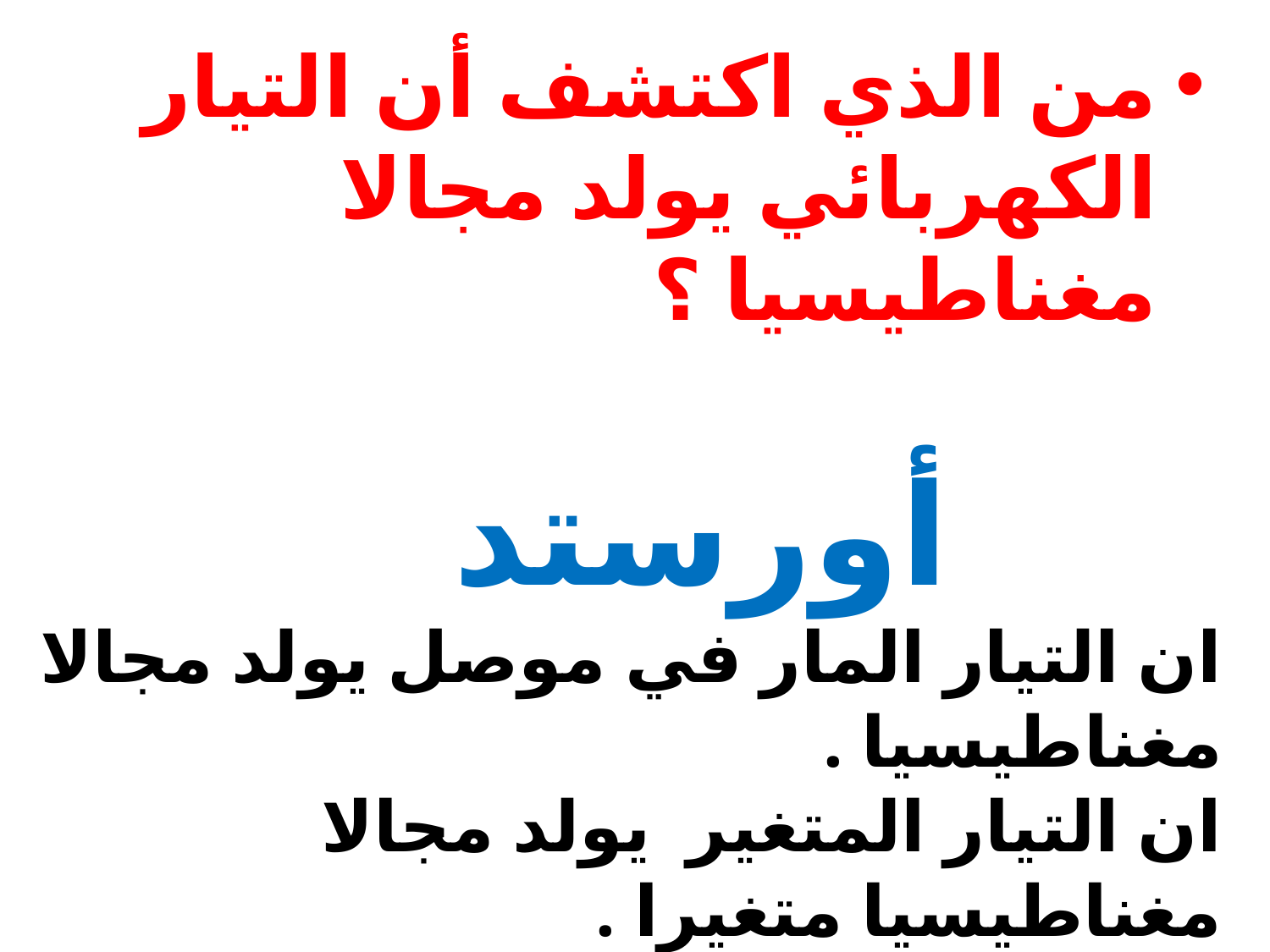

من الذي اكتشف أن التيار الكهربائي يولد مجالا مغناطيسيا ؟

       أورستد

ان التيار المار في موصل يولد مجالا مغناطيسيا .
ان التيار المتغير  يولد مجالا مغناطيسيا متغيرا .